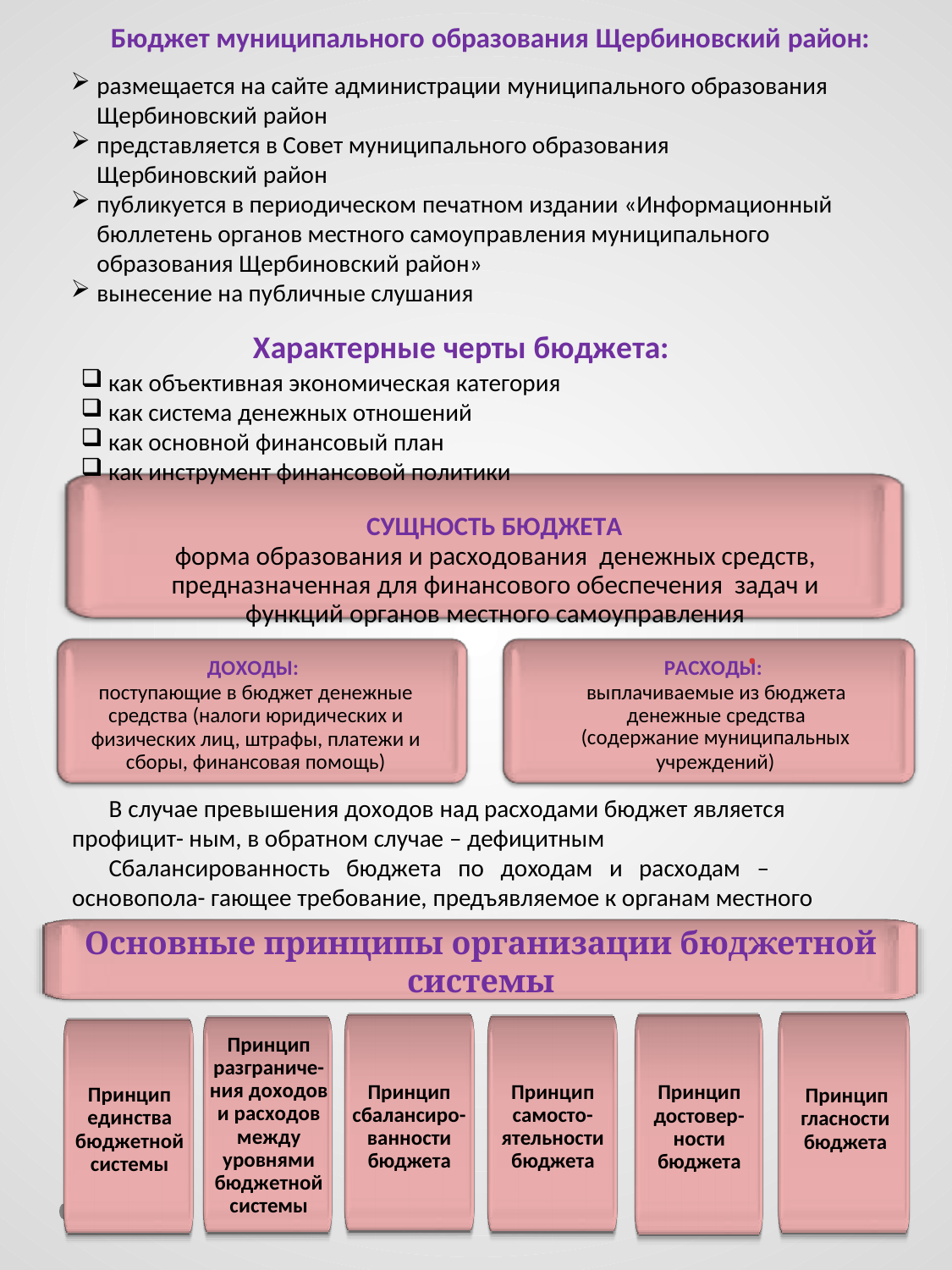

Бюджет муниципального образования Щербиновский район:
размещается на сайте администрации муниципального образования Щербиновский район
представляется в Совет муниципального образования Щербиновский район
публикуется в периодическом печатном издании «Информационный бюллетень органов местного самоуправления муниципального образования Щербиновский район»
вынесение на публичные слушания
Характерные черты бюджета:
как объективная экономическая категория
как система денежных отношений
как основной финансовый план
как инструмент финансовой политики

СУЩНОСТЬ БЮДЖЕТА
форма образования и расходования  денежных средств, предназначенная для финансового обеспечения  задач и функций органов местного самоуправления

ДОХОДЫ:
поступающие в бюджет денежные средства (налоги юридических и физических лиц, штрафы, платежи и сборы, финансовая помощь)
РАСХОДЫ:
выплачиваемые из бюджета денежные средства
(содержание муниципальных
учреждений)

В случае превышения доходов над расходами бюджет является профицит- ным, в обратном случае – дефицитным
Сбалансированность   бюджета   по   доходам   и   расходам   –   основопола- гающее требование, предъявляемое к органам местного самоуправления
Основные принципы организации бюджетной системы

Принцип разграниче-ния доходов и расходов между уровнями бюджетной системы
Принцип сбалансиро- ванности бюджета
Принцип самосто- ятельности бюджета
Принцип достовер- ности бюджета
Принцип единства бюджетной системы
Принцип гласности бюджета